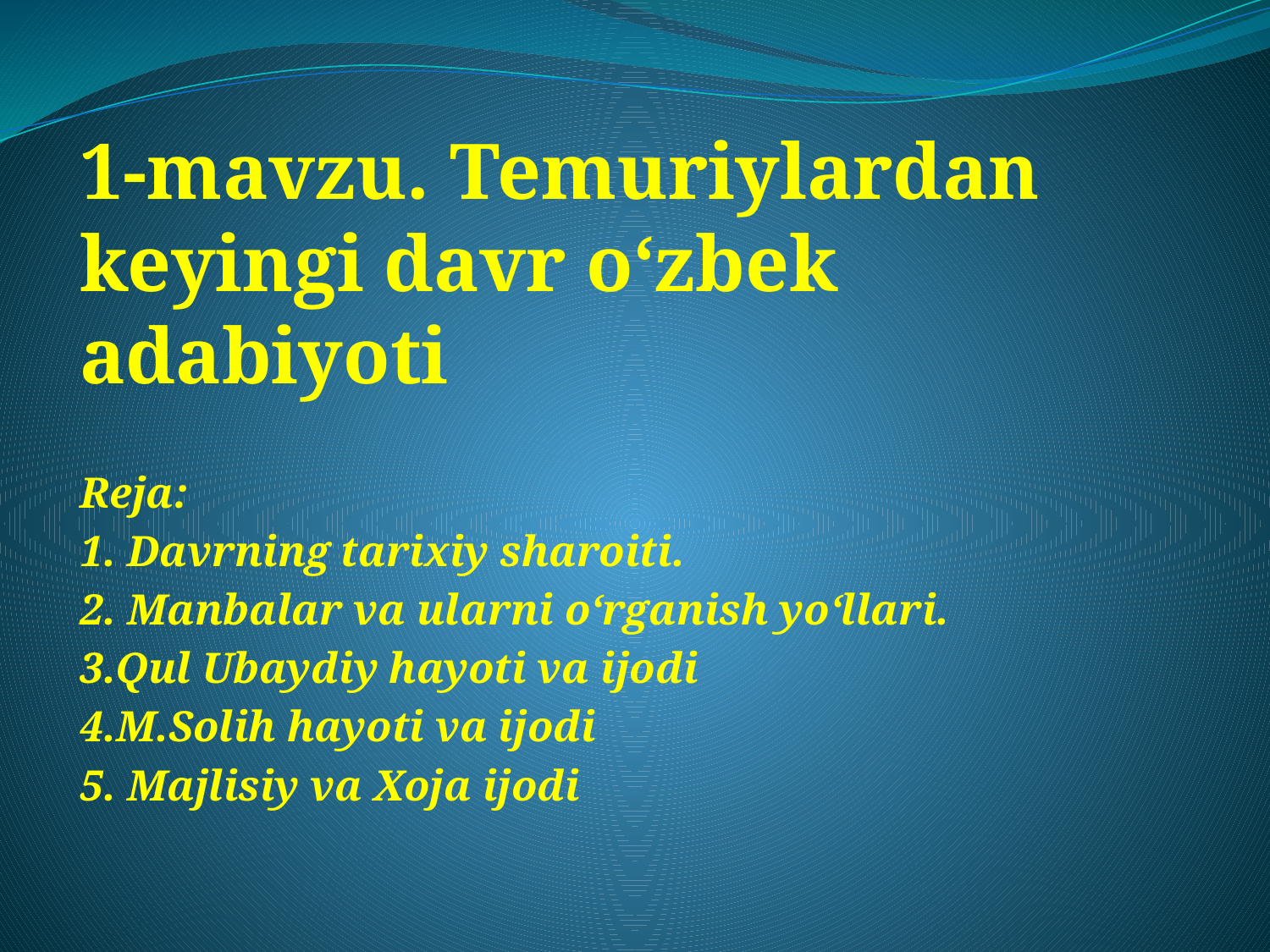

1-mavzu. Temuriylardan keyingi davr o‘zbek adabiyoti

Reja:
1. Davrning tarixiy sharoiti.
2. Manbalar va ularni o‘rganish yo‘llari.
3.Qul Ubaydiy hayoti va ijodi
4.M.Solih hayoti va ijodi
5. Majlisiy va Xoja ijodi